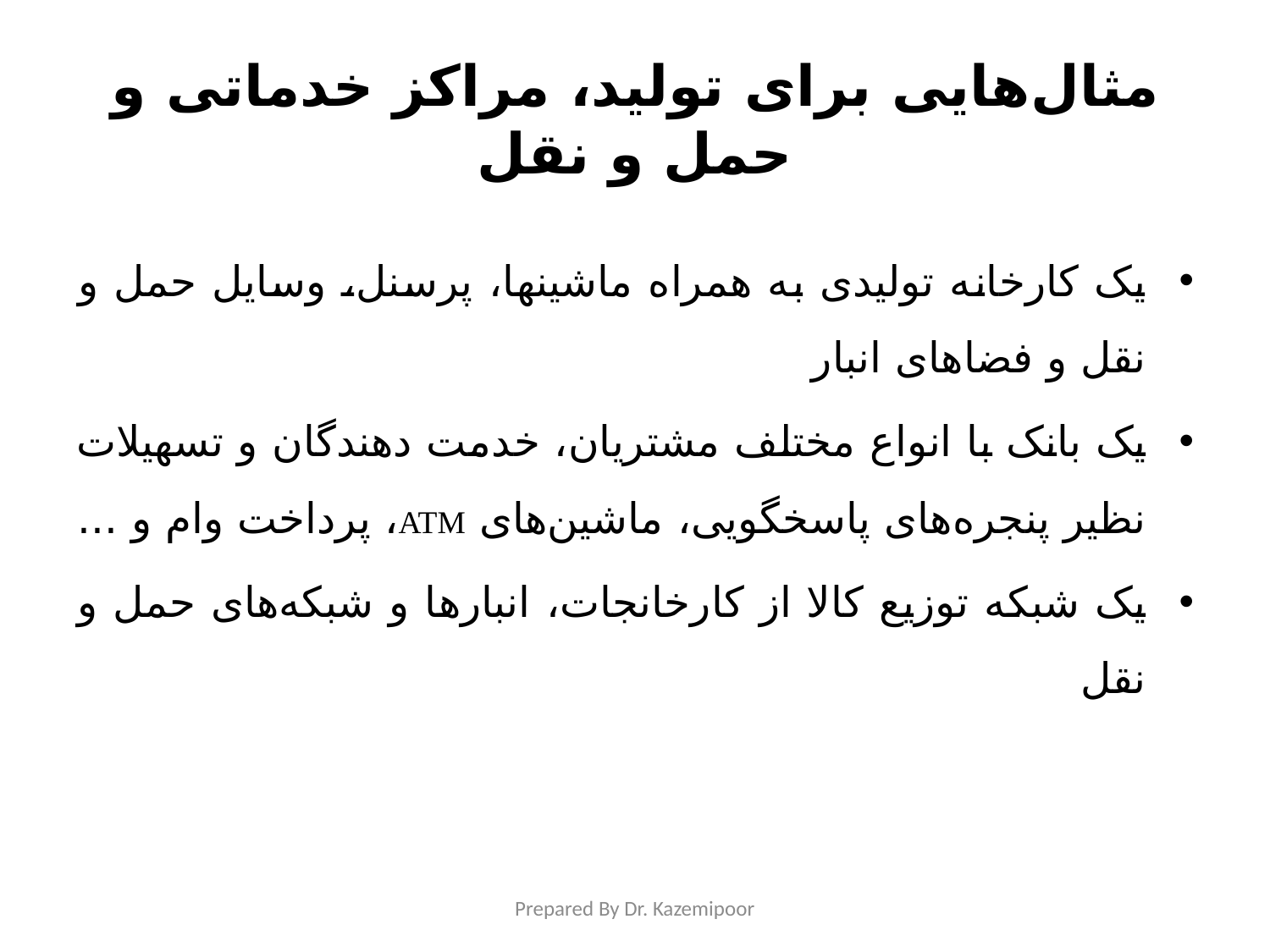

# مثال‌هایی برای تولید، مراکز خدماتی و حمل و نقل
یک کارخانه تولیدی به همراه ماشینها، پرسنل، وسایل حمل و نقل و فضاهای انبار
یک بانک با انواع مختلف مشتریان، خدمت دهندگان و تسهیلات نظیر پنجره‌های پاسخگویی، ماشین‌های ATM، پرداخت وام و ...
یک شبکه توزیع کالا از کارخانجات، انبارها و شبکه‌های حمل و نقل
Prepared By Dr. Kazemipoor